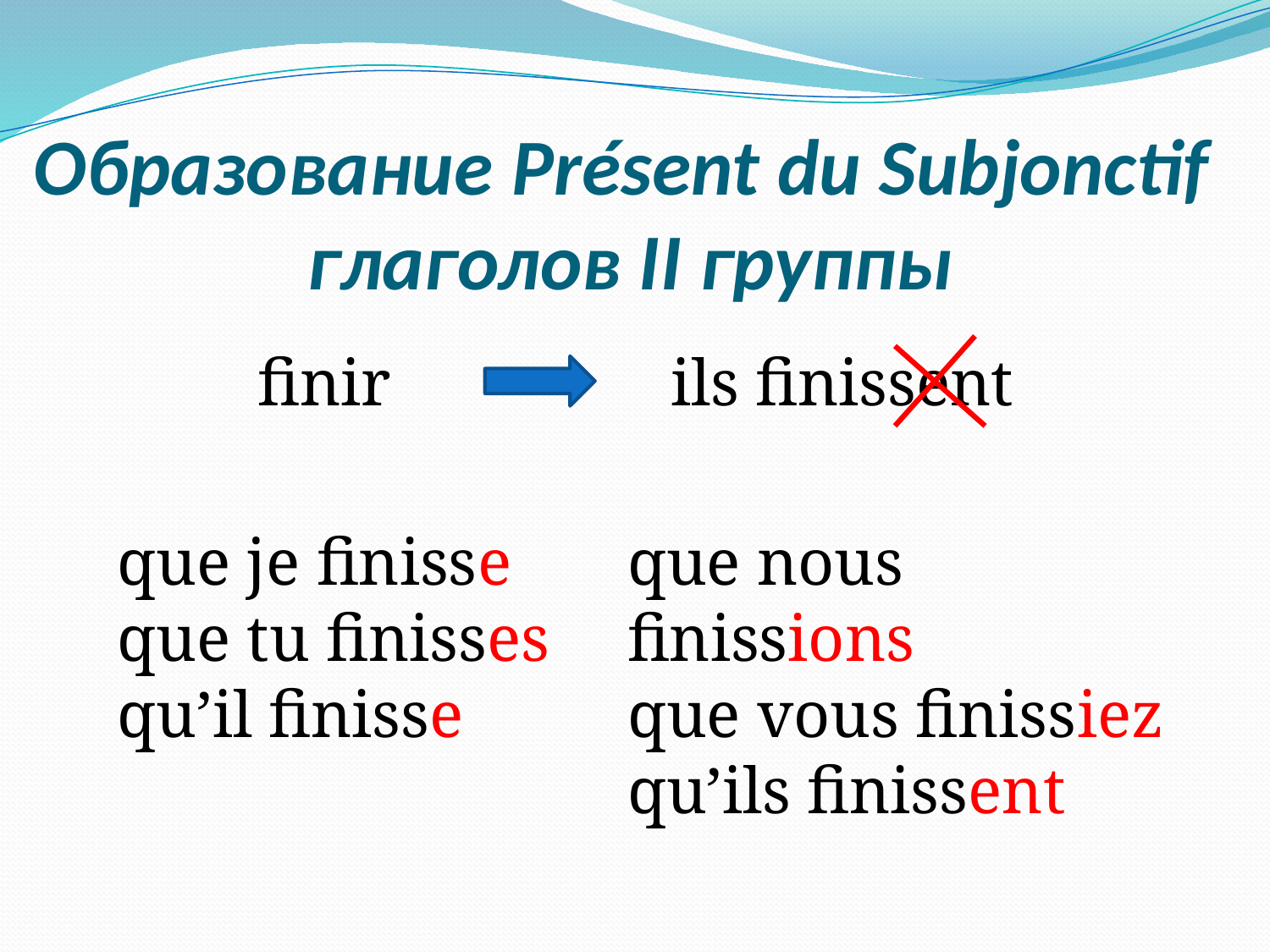

# Образование Présent du Subjonctif глаголов II группы
finir                 ils finissent

que je finisse
que tu finisses
qu’il finisse
que nous finissions
que vous finissiez
qu’ils finissent